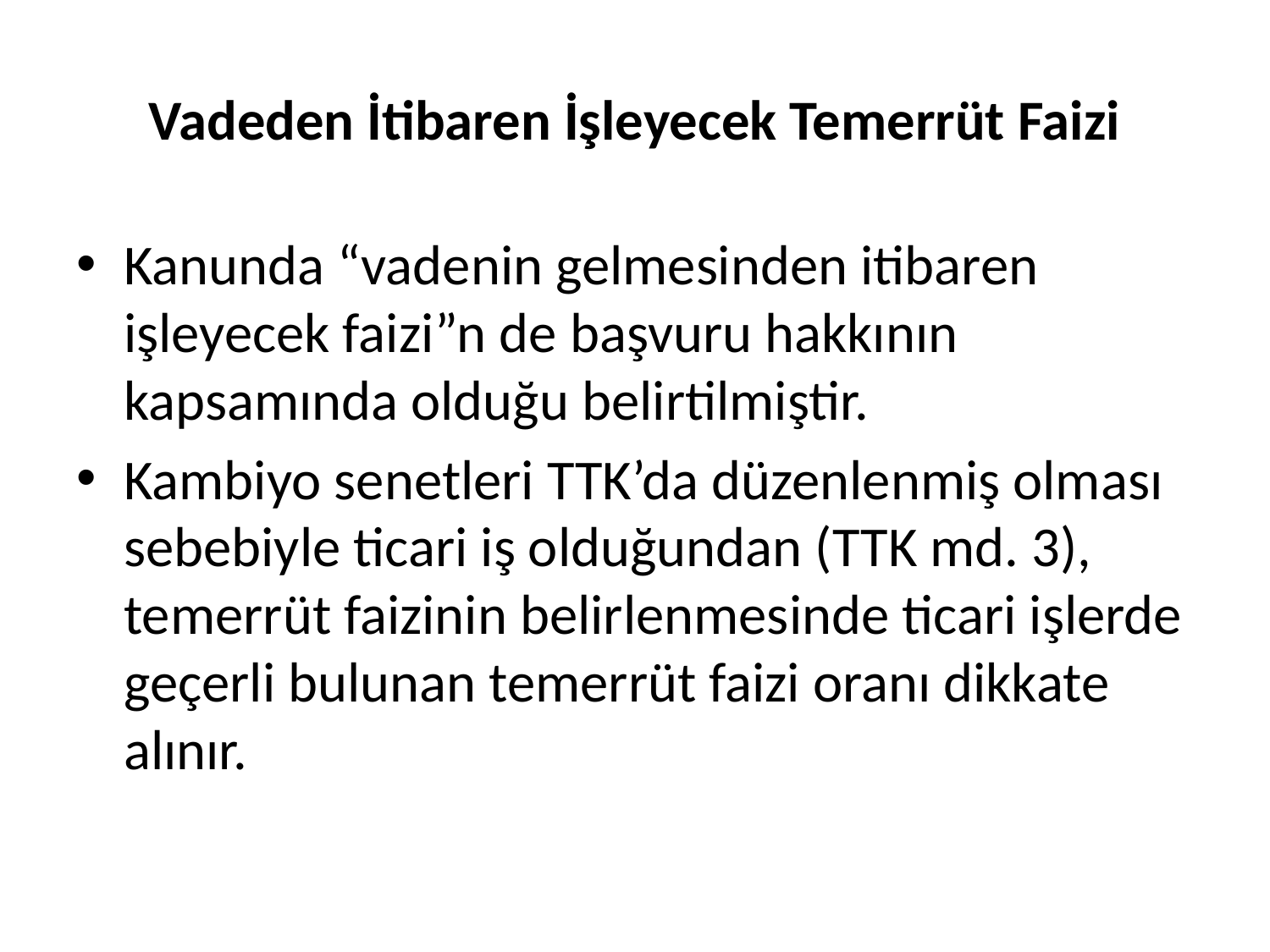

# Vadeden İtibaren İşleyecek Temerrüt Faizi
Kanunda “vadenin gelmesinden itibaren işleyecek faizi”n de başvuru hakkının kapsamında olduğu belirtilmiştir.
Kambiyo senetleri TTK’da düzenlenmiş olması sebebiyle ticari iş olduğundan (TTK md. 3), temerrüt faizinin belirlenmesinde ticari işlerde geçerli bulunan temerrüt faizi oranı dikkate alınır.